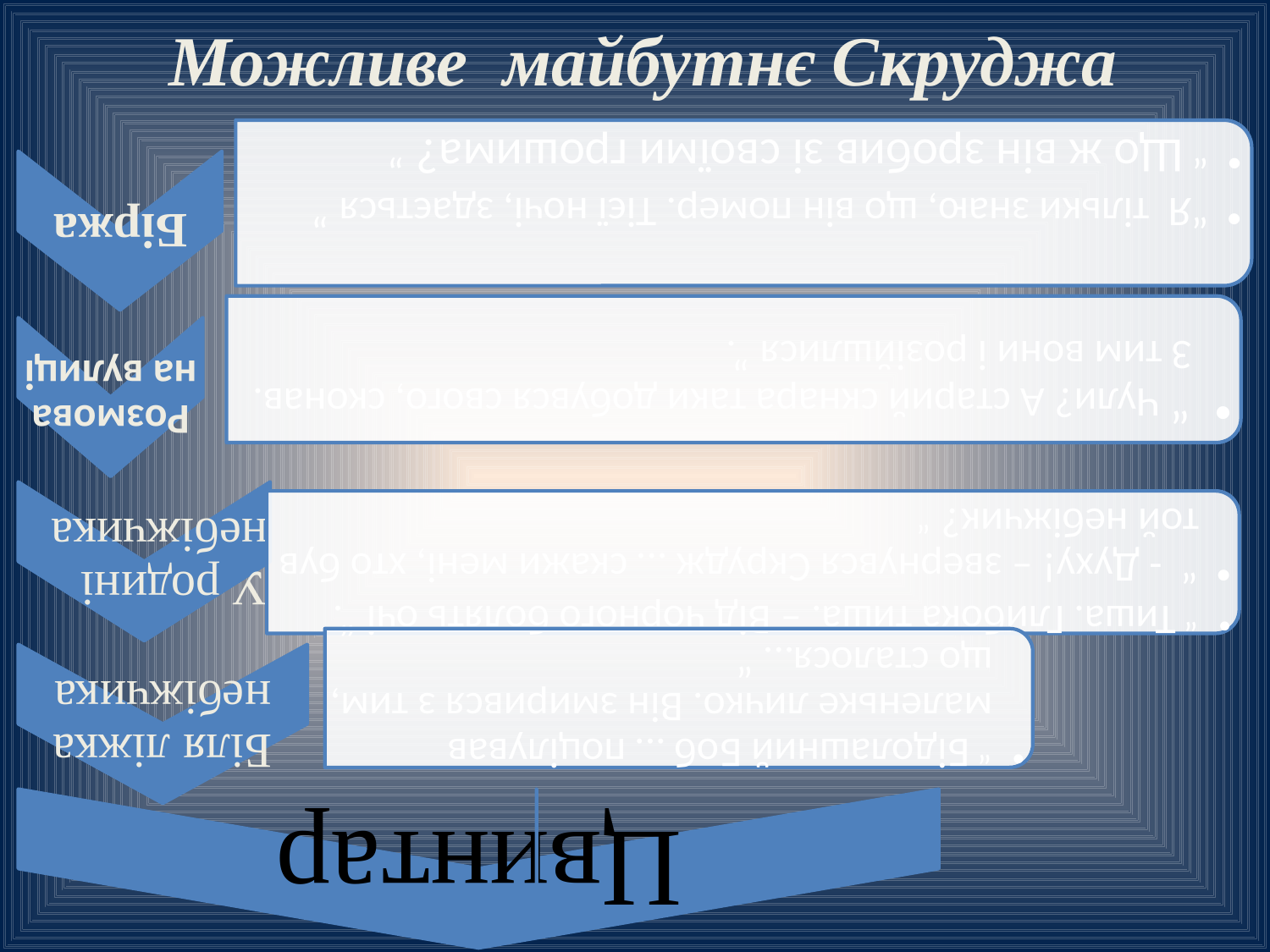

# Можливе  майбутнє Скруджа
Біржа

“Я  тільки знаю, що він помер. Тієї ночі, здається ”
“ Що ж він зробив зі своїми грошима? ”
Розмова на вулиці
“ Чули? А старий скнара таки добувся свого, сконав. З тим вони і розійшлися ”.
У родині небіжчика
“ Тиша. Глибока тиша. – Від чорного болять очі “.
“  - Духу! – звернувся Скрудж … скажи мені, хто був той небіжчик? “
Біля ліжка небіжчика
“ Бідолашний Боб … поцілував маленьке личко. Він змирився з тим, що сталося… “
Цвинтар